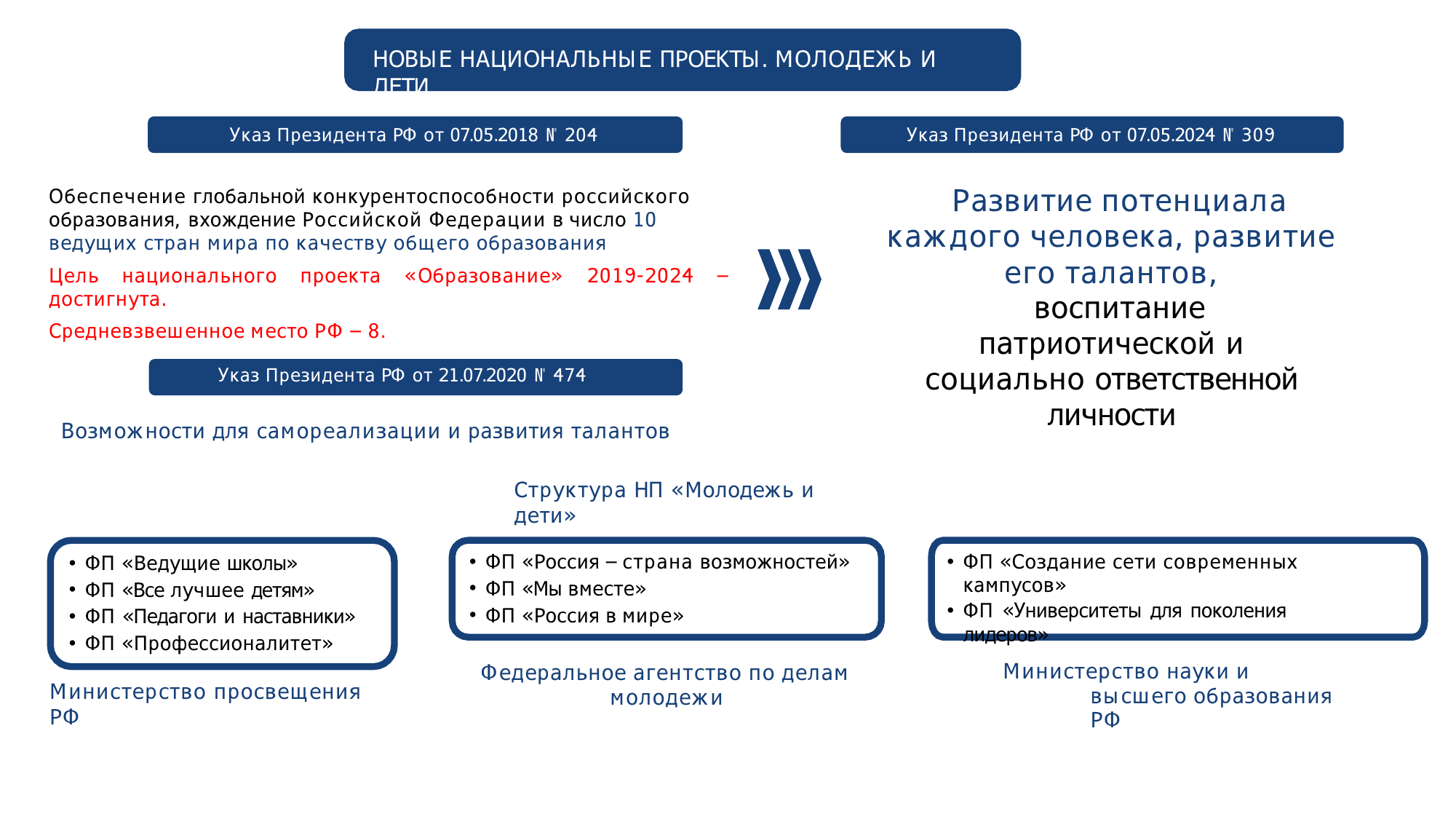

НОВЫЕ НАЦИОНАЛЬНЫЕ ПРОЕКТЫ. МОЛОДЕЖЬ И ДЕТИ

Указ Президента РФ от 07.05.2018 № 204
Указ Президента РФ от 07.05.2024 № 309
Развитие потенциала каждого человека, развитие его талантов,
воспитание патриотической и социально ответственной личности
Обеспечение глобальной конкурентоспособности российского образования, вхождение Российской Федерации в число 10 ведущих стран мира по качеству общего образования
Цель национального проекта «Образование» 2019-2024 – достигнута.
Средневзвешенное место РФ – 8.
Указ Президента РФ от 21.07.2020 № 474

Возможности для самореализации и развития талантов

Структура НП «Молодежь и дети»

ФП «Россия – страна возможностей»
ФП «Мы вместе»
ФП «Россия в мире»
ФП «Ведущие школы»
ФП «Все лучшее детям»
ФП «Педагоги и наставники»
ФП «Профессионалитет»
ФП «Создание сети современных кампусов»
ФП «Университеты для поколения лидеров»
Министерство науки и высшего образования РФ
Федеральное агентство по делам молодежи
Министерство просвещения РФ